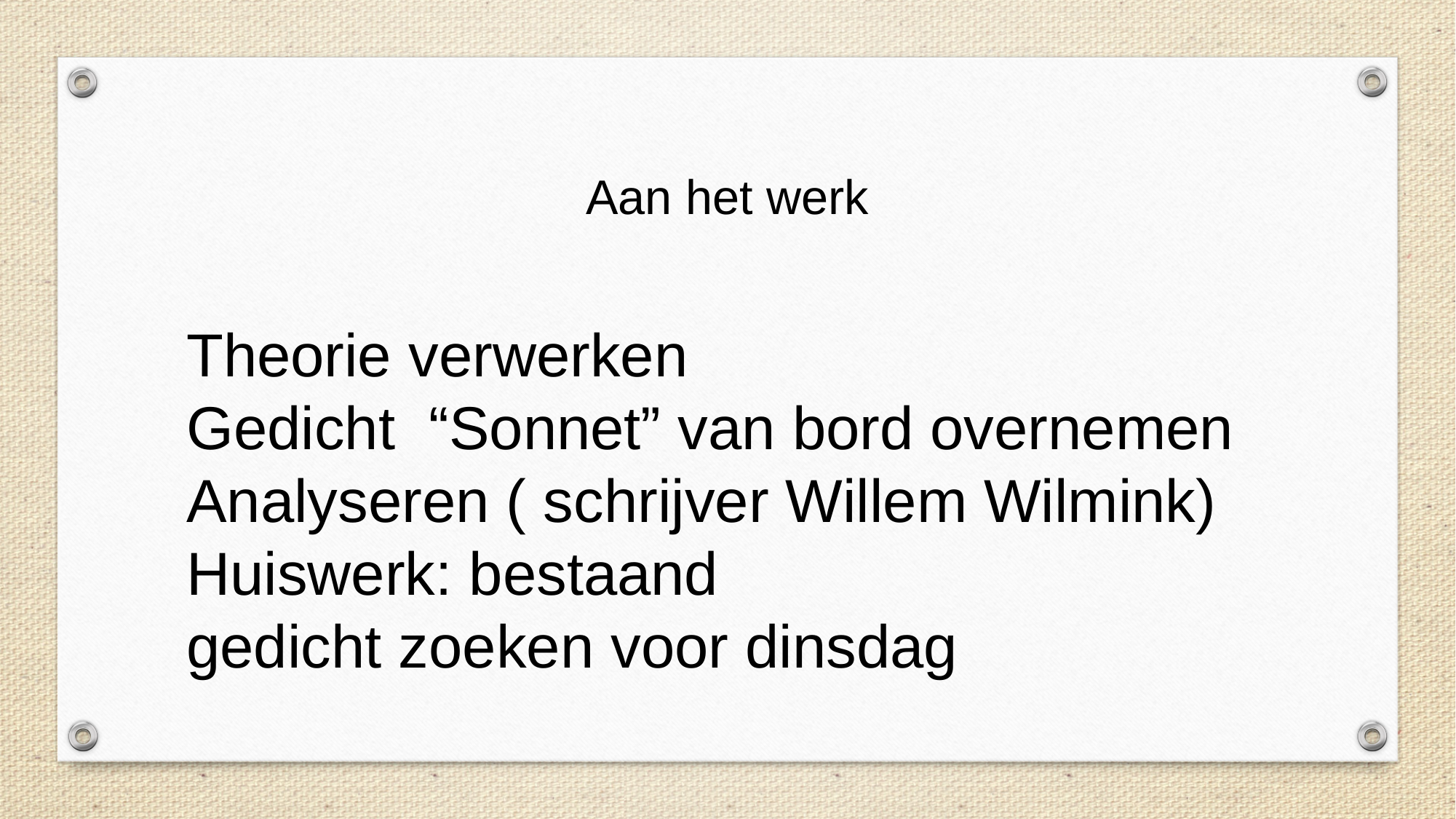

# Aan het werk
Theorie verwerken
Gedicht  “Sonnet” van bord overnemen
Analyseren ( schrijver Willem Wilmink)
Huiswerk: bestaand
gedicht zoeken voor dinsdag